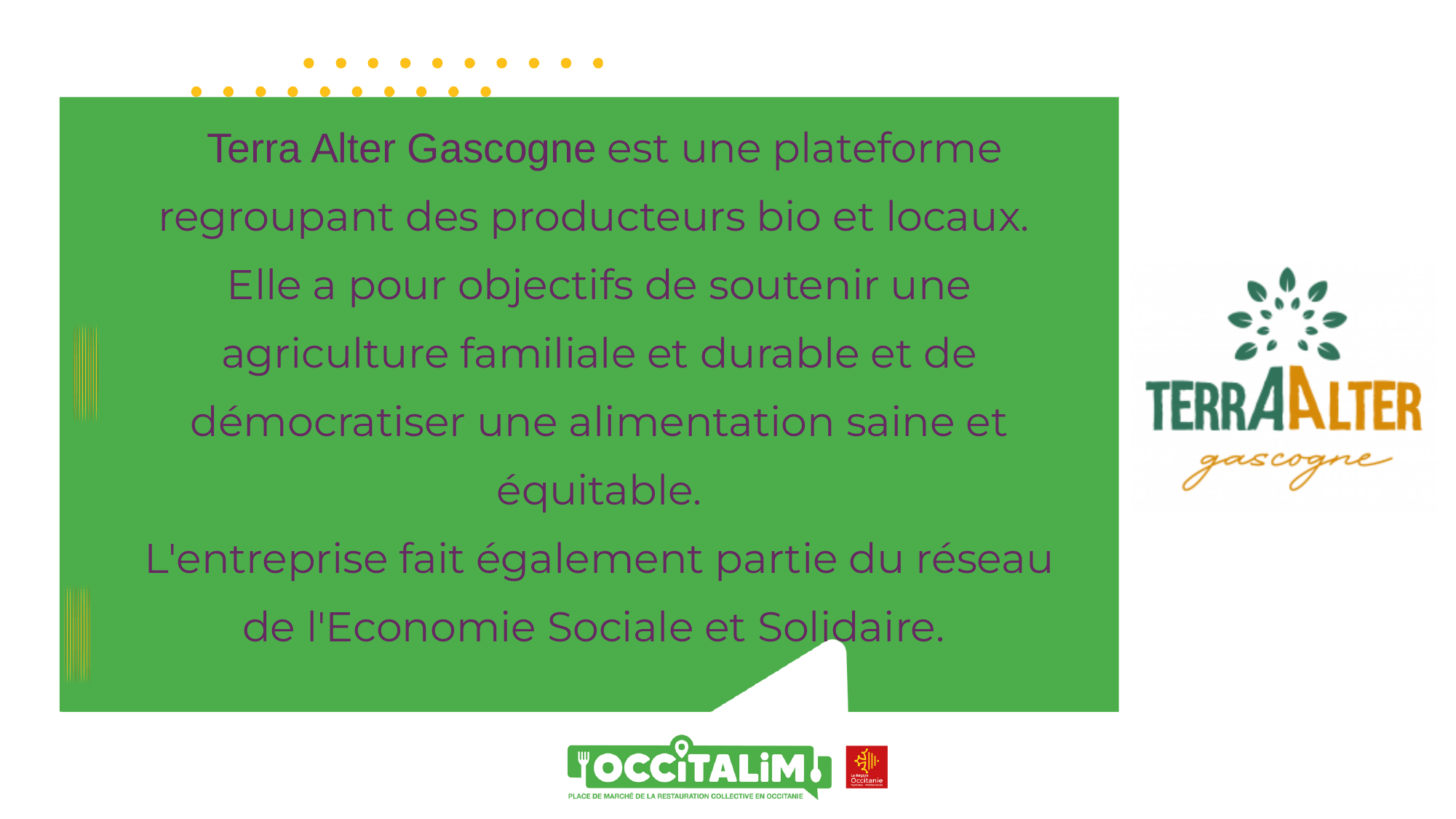

Terra Alter Gascogne est une plateforme regroupant des producteurs bio et locaux.
Elle a pour objectifs de soutenir une agriculture familiale et durable et de démocratiser une alimentation saine et équitable.
L'entreprise fait également partie du réseau de l'Economie Sociale et Solidaire.